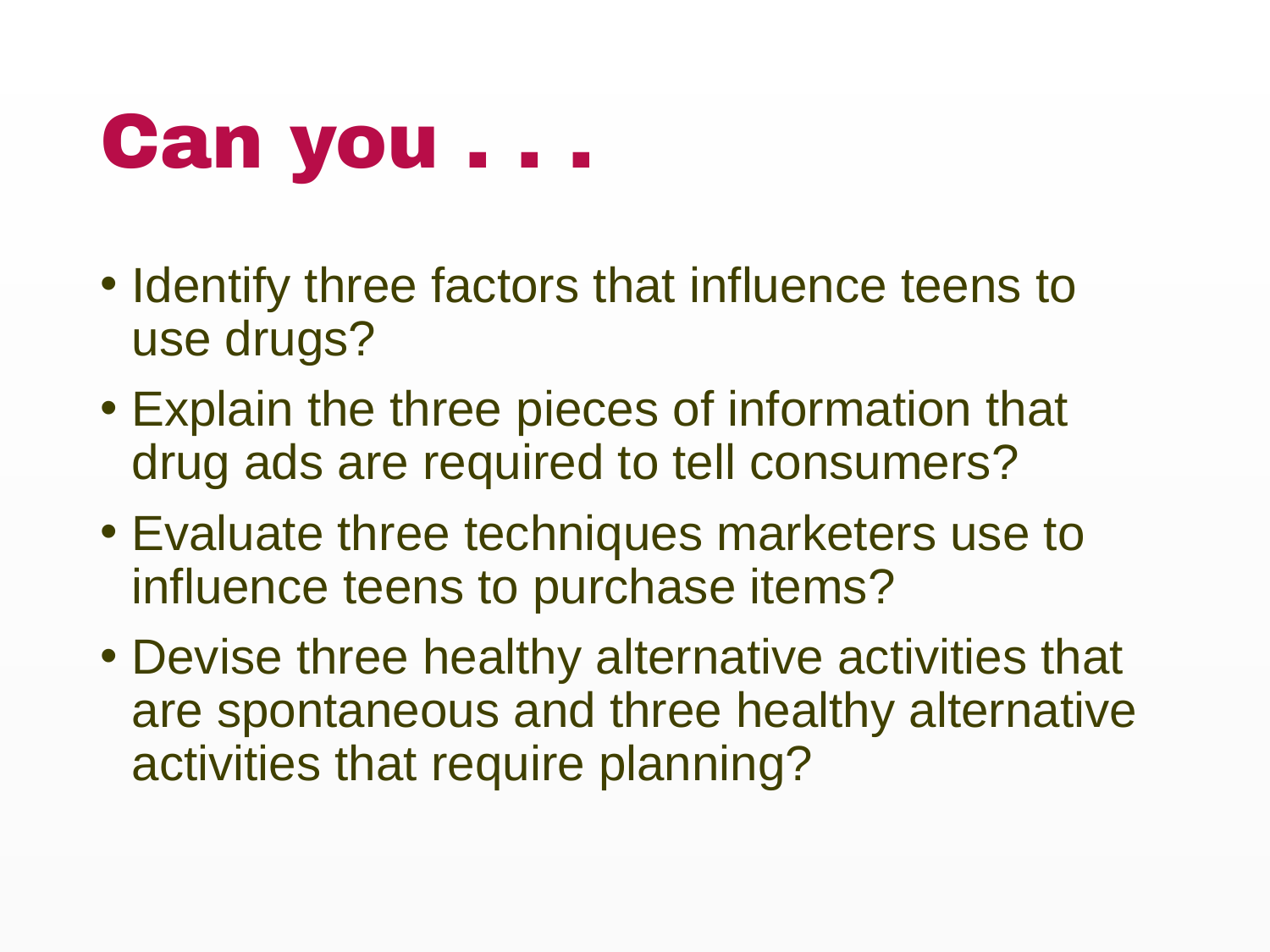

# Can you . . .
Identify three factors that influence teens to use drugs?
Explain the three pieces of information that drug ads are required to tell consumers?
Evaluate three techniques marketers use to influence teens to purchase items?
Devise three healthy alternative activities that are spontaneous and three healthy alternative activities that require planning?